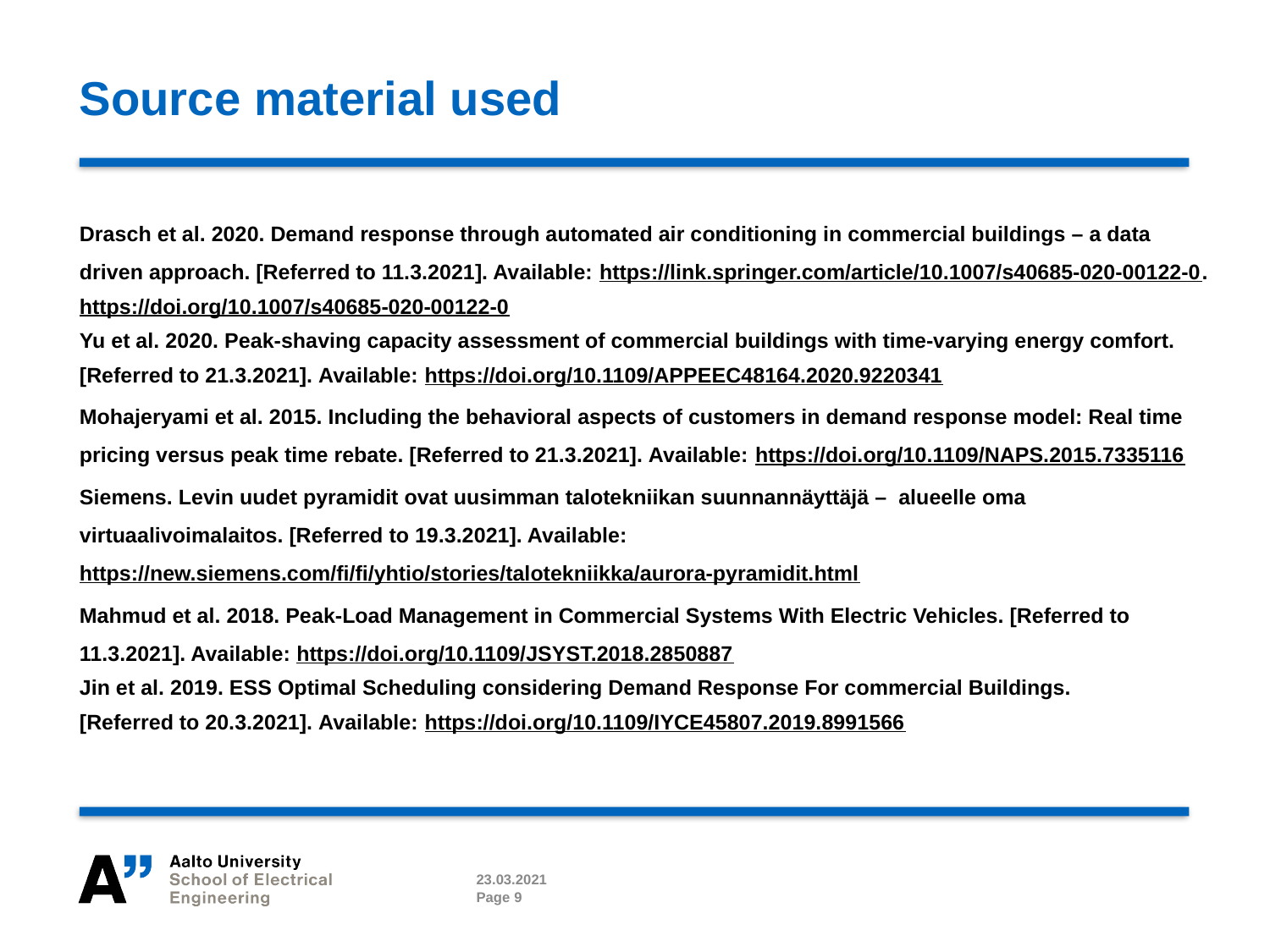

# Source material used
Drasch et al. 2020. Demand response through automated air conditioning in commercial buildings – a data driven approach. [Referred to 11.3.2021]. Available: https://link.springer.com/article/10.1007/s40685-020-00122-0.
https://doi.org/10.1007/s40685-020-00122-0
Yu et al. 2020. Peak-shaving capacity assessment of commercial buildings with time-varying energy comfort.
[Referred to 21.3.2021]. Available: https://doi.org/10.1109/APPEEC48164.2020.9220341
Mohajeryami et al. 2015. Including the behavioral aspects of customers in demand response model: Real time pricing versus peak time rebate. [Referred to 21.3.2021]. Available: https://doi.org/10.1109/NAPS.2015.7335116
Siemens. Levin uudet pyramidit ovat uusimman talotekniikan suunnannäyttäjä –  alueelle oma virtuaalivoimalaitos. [Referred to 19.3.2021]. Available: https://new.siemens.com/fi/fi/yhtio/stories/talotekniikka/aurora-pyramidit.html
Mahmud et al. 2018. Peak-Load Management in Commercial Systems With Electric Vehicles. [Referred to 11.3.2021]. Available: https://doi.org/10.1109/JSYST.2018.2850887
Jin et al. 2019. ESS Optimal Scheduling considering Demand Response For commercial Buildings.
[Referred to 20.3.2021]. Available: https://doi.org/10.1109/IYCE45807.2019.8991566

23.03.2021
Page 9